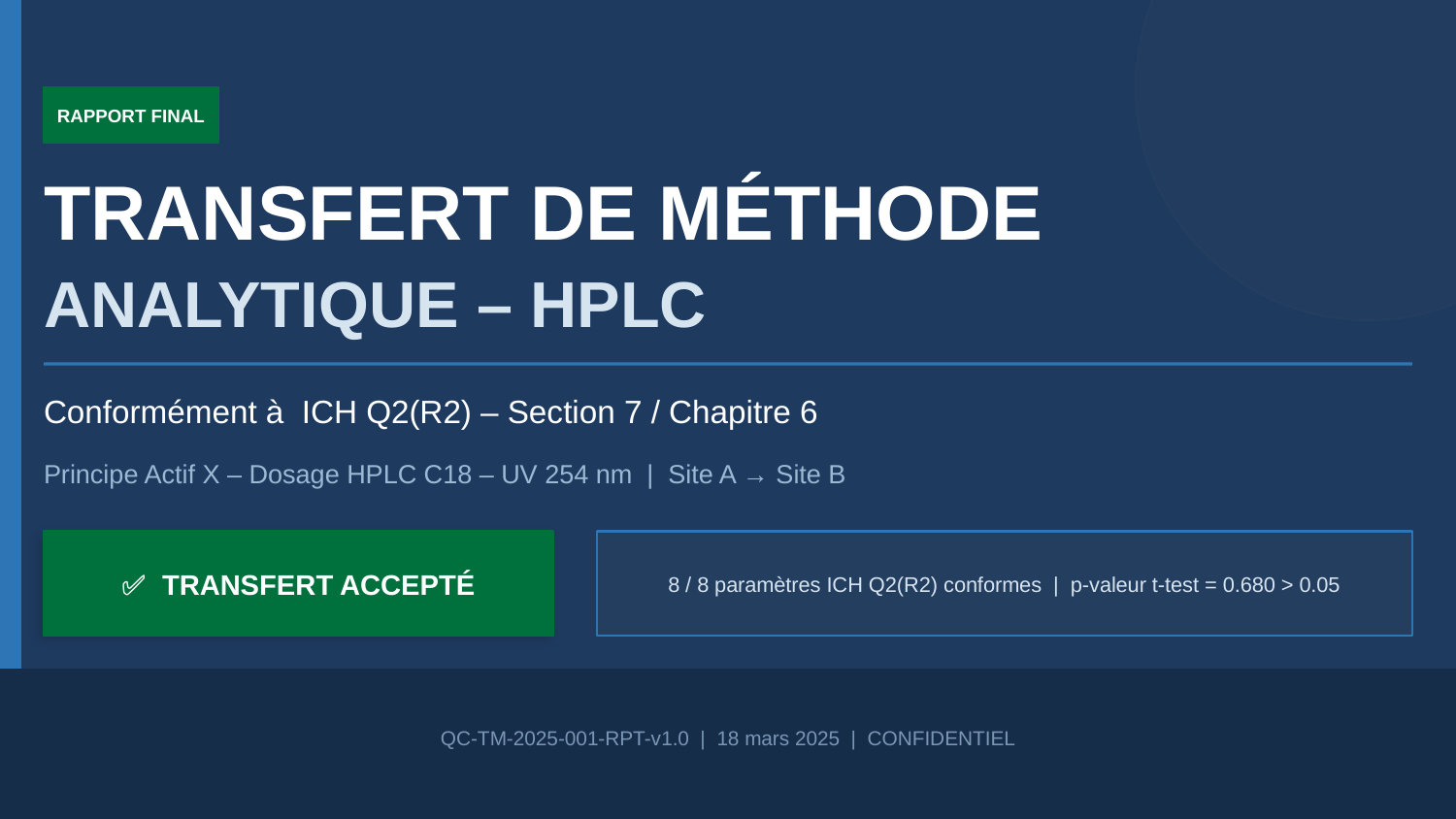

RAPPORT FINAL
TRANSFERT DE MÉTHODE
ANALYTIQUE – HPLC

Conformément à  ICH Q2(R2) – Section 7 / Chapitre 6
Principe Actif X – Dosage HPLC C18 – UV 254 nm  |  Site A → Site B

✅  TRANSFERT ACCEPTÉ

8 / 8 paramètres ICH Q2(R2) conformes  |  p-valeur t-test = 0.680 > 0.05

QC-TM-2025-001-RPT-v1.0  |  18 mars 2025  |  CONFIDENTIEL